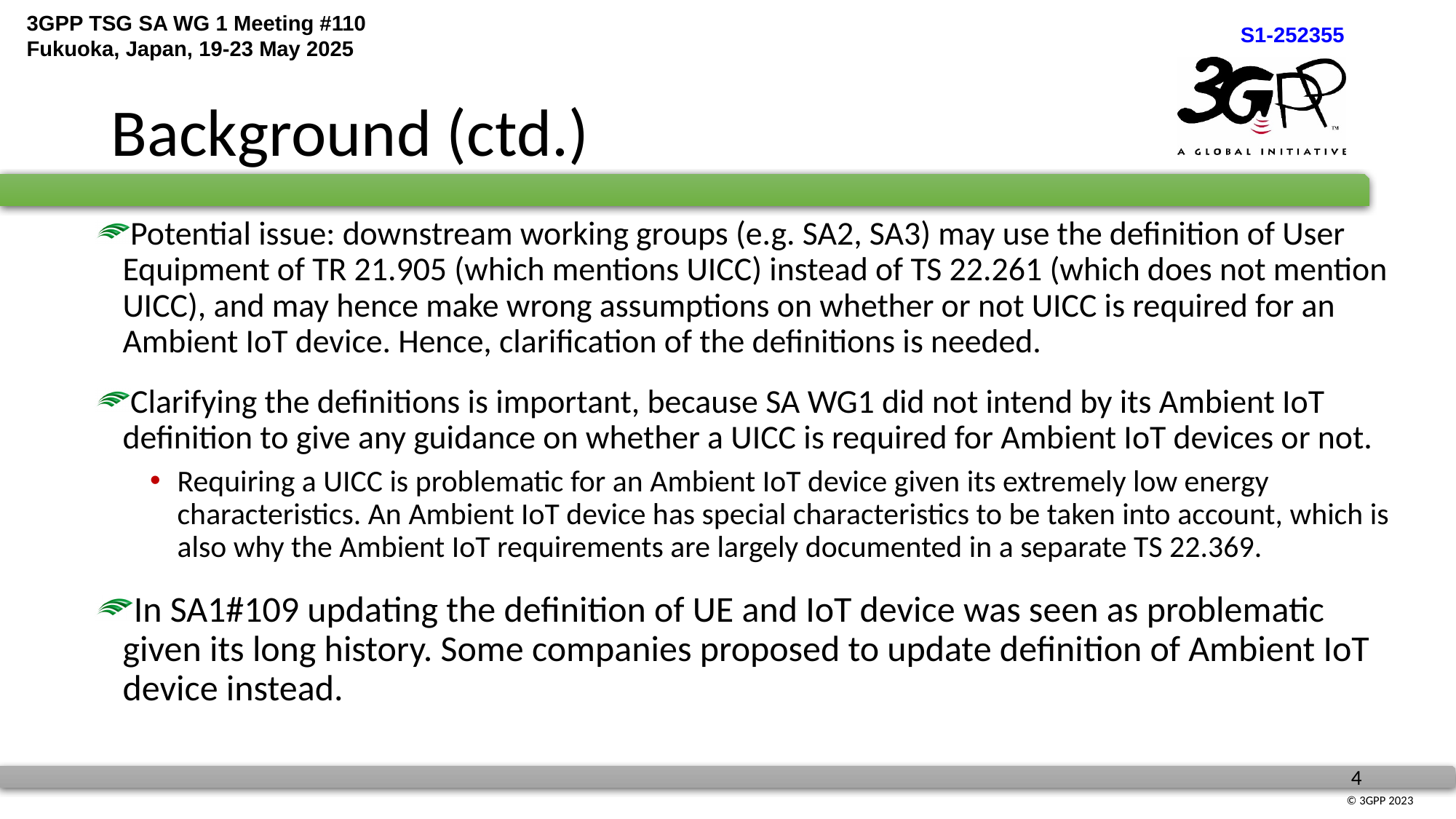

# Background (ctd.)
Potential issue: downstream working groups (e.g. SA2, SA3) may use the definition of User Equipment of TR 21.905 (which mentions UICC) instead of TS 22.261 (which does not mention UICC), and may hence make wrong assumptions on whether or not UICC is required for an Ambient IoT device. Hence, clarification of the definitions is needed.
Clarifying the definitions is important, because SA WG1 did not intend by its Ambient IoT definition to give any guidance on whether a UICC is required for Ambient IoT devices or not.
Requiring a UICC is problematic for an Ambient IoT device given its extremely low energy characteristics. An Ambient IoT device has special characteristics to be taken into account, which is also why the Ambient IoT requirements are largely documented in a separate TS 22.369.
In SA1#109 updating the definition of UE and IoT device was seen as problematic given its long history. Some companies proposed to update definition of Ambient IoT device instead.